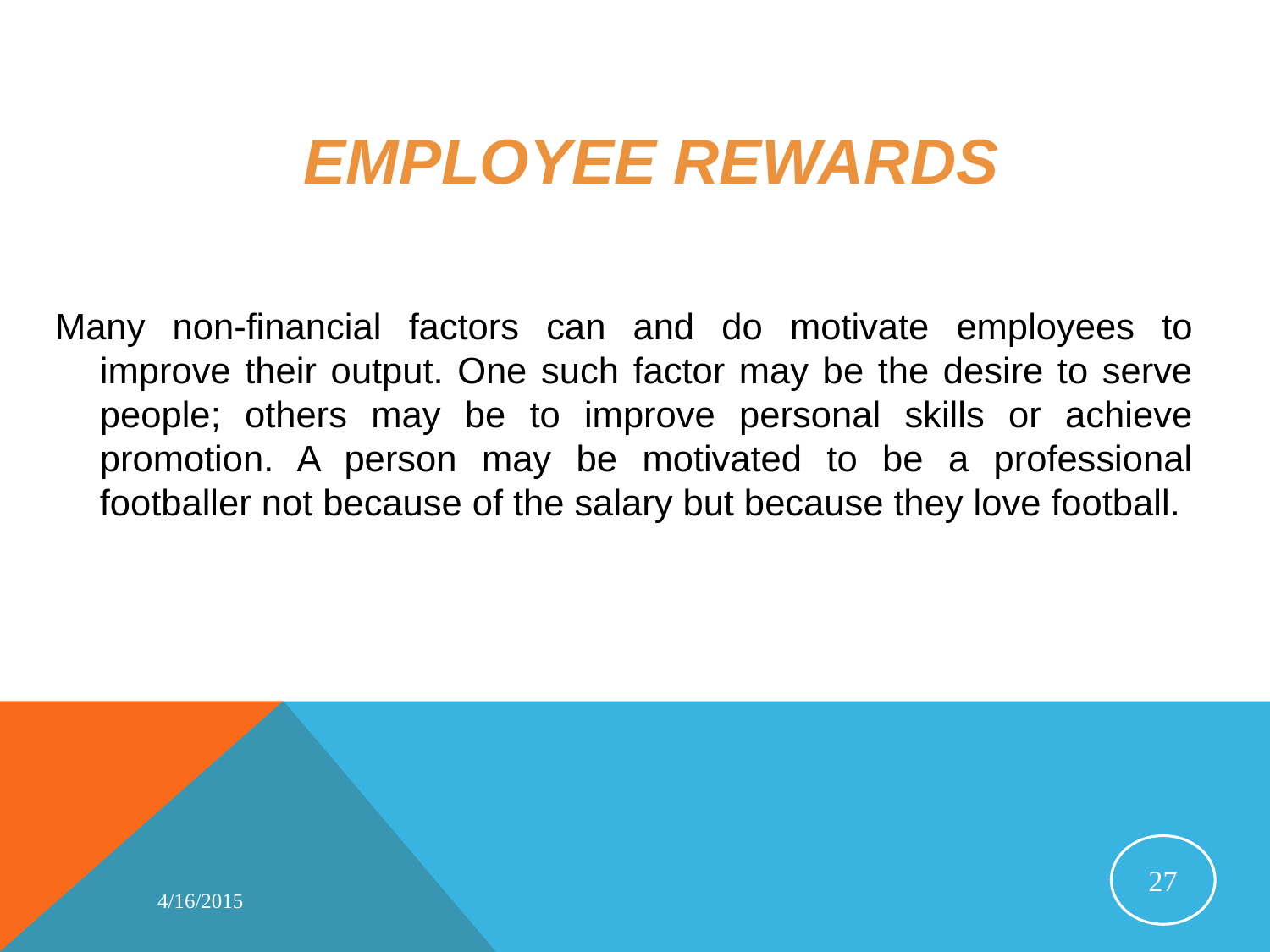

# Employee rewards
Many non-financial factors can and do motivate employees to improve their output. One such factor may be the desire to serve people; others may be to improve personal skills or achieve promotion. A person may be motivated to be a professional footballer not because of the salary but because they love football.

27
4/16/2015